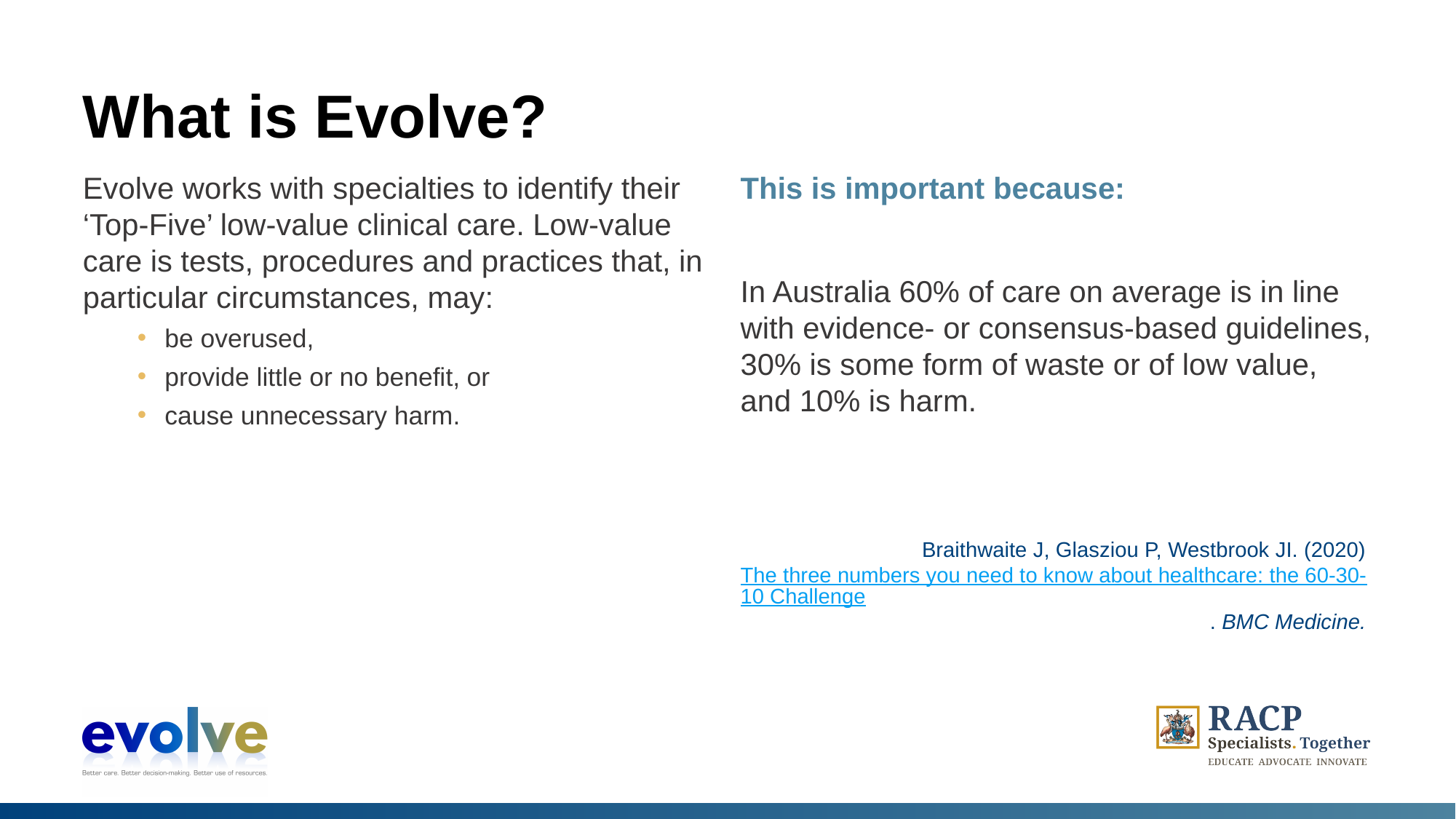

# What is Evolve?
Evolve works with specialties to identify their ‘Top-Five’ low-value clinical care. Low-value care is tests, procedures and practices that, in particular circumstances, may:
be overused,
provide little or no benefit, or
cause unnecessary harm.

This is important because:

In Australia 60% of care on average is in line with evidence- or consensus-based guidelines, 30% is some form of waste or of low value, and 10% is harm.

Braithwaite J, Glasziou P, Westbrook JI. (2020) The three numbers you need to know about healthcare: the 60-30-10 Challenge. BMC Medicine.